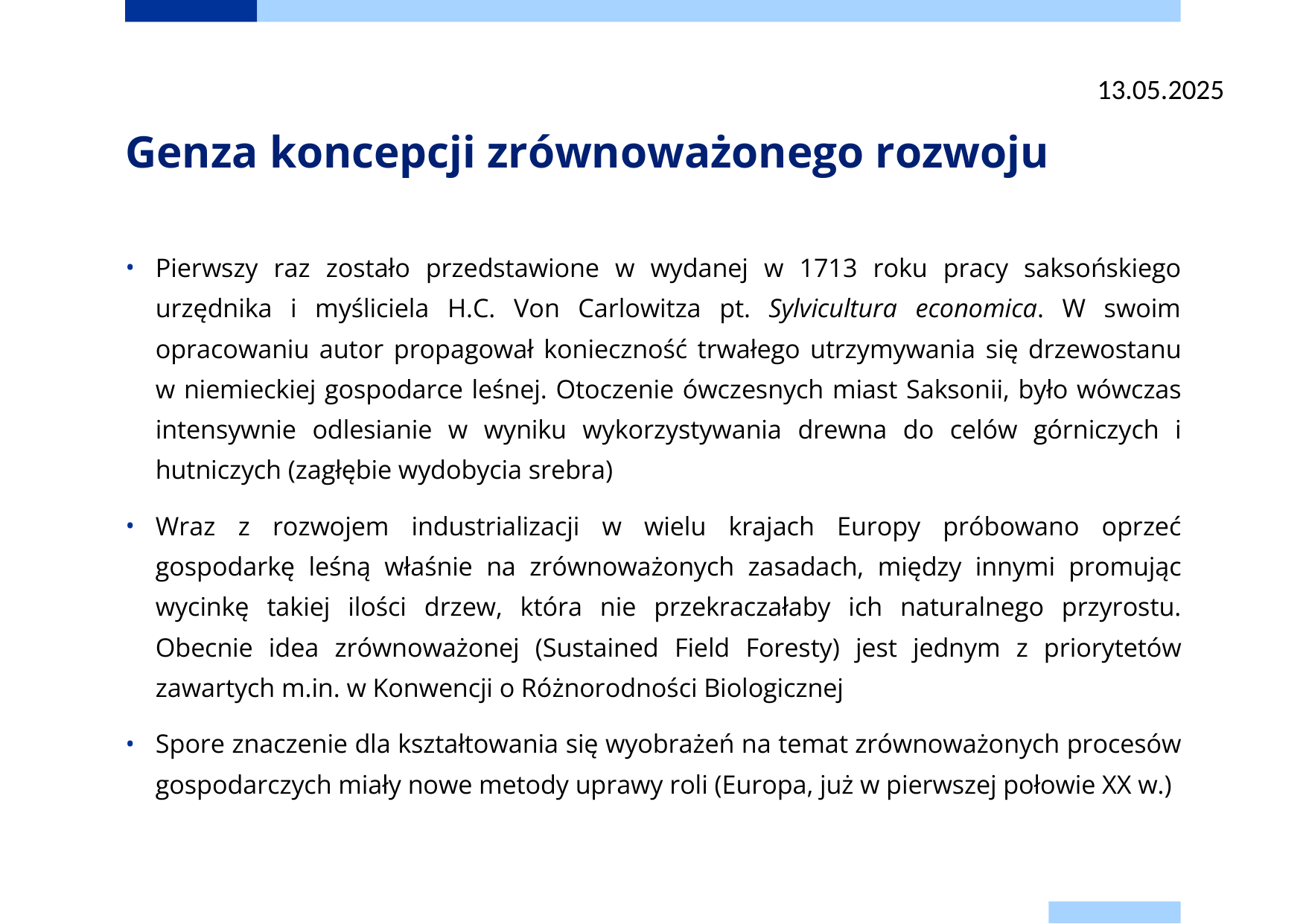

13.05.2025
# Genza koncepcji zrównoważonego rozwoju
Pierwszy raz zostało przedstawione w wydanej w 1713 roku pracy saksońskiego urzędnika i myśliciela H.C. Von Carlowitza pt. Sylvicultura economica. W swoim opracowaniu autor propagował konieczność trwałego utrzymywania się drzewostanu w niemieckiej gospodarce leśnej. Otoczenie ówczesnych miast Saksonii, było wówczas intensywnie odlesianie w wyniku wykorzystywania drewna do celów górniczych i hutniczych (zagłębie wydobycia srebra)
Wraz z rozwojem industrializacji w wielu krajach Europy próbowano oprzeć gospodarkę leśną właśnie na zrównoważonych zasadach, między innymi promując wycinkę takiej ilości drzew, która nie przekraczałaby ich naturalnego przyrostu. Obecnie idea zrównoważonej (Sustained Field Foresty) jest jednym z priorytetów zawartych m.in. w Konwencji o Różnorodności Biologicznej
Spore znaczenie dla kształtowania się wyobrażeń na temat zrównoważonych procesów gospodarczych miały nowe metody uprawy roli (Europa, już w pierwszej połowie XX w.)